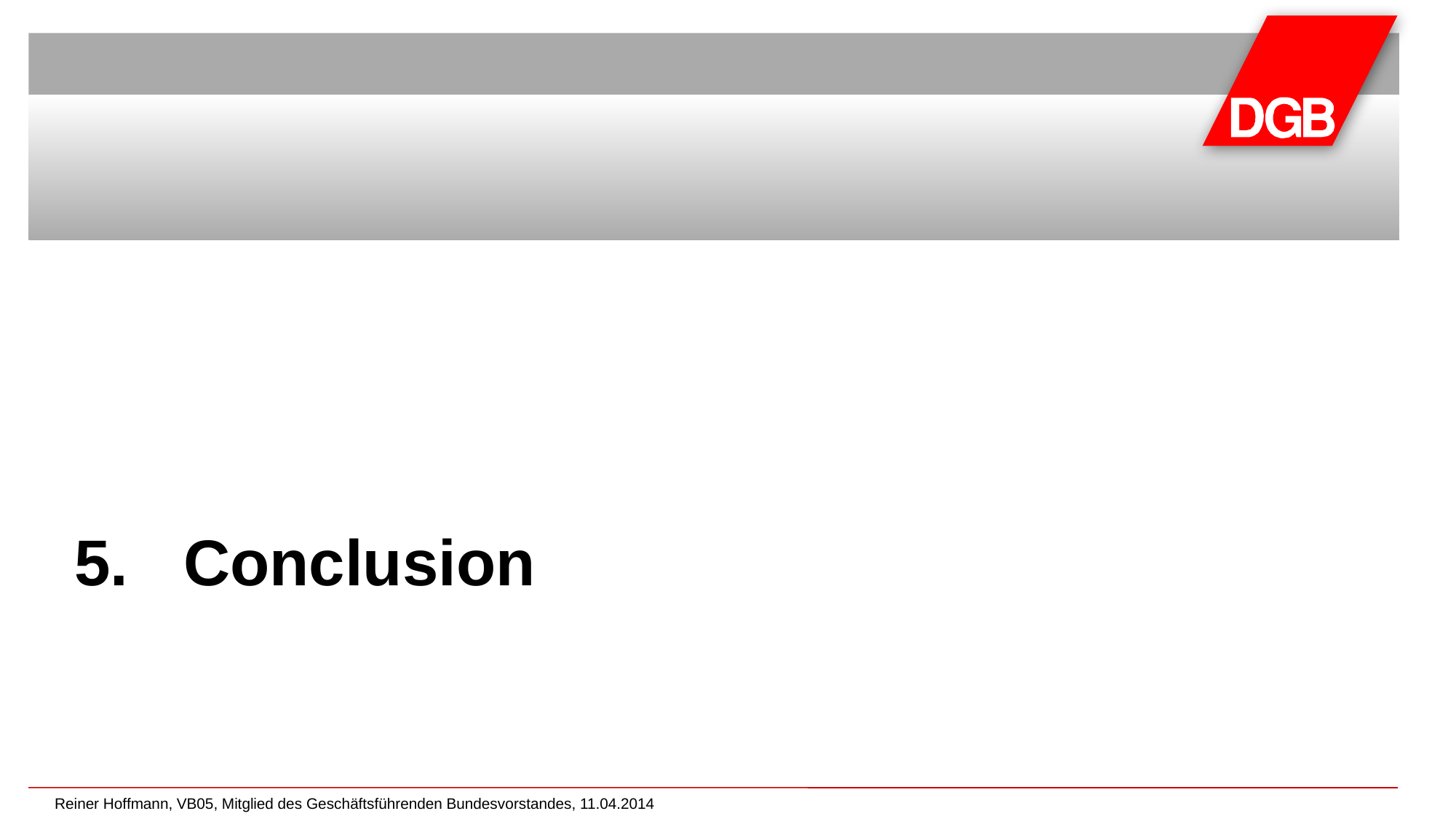

# 5.	Conclusion
Reiner Hoffmann, VB05, Mitglied des Geschäftsführenden Bundesvorstandes, 11.04.2014